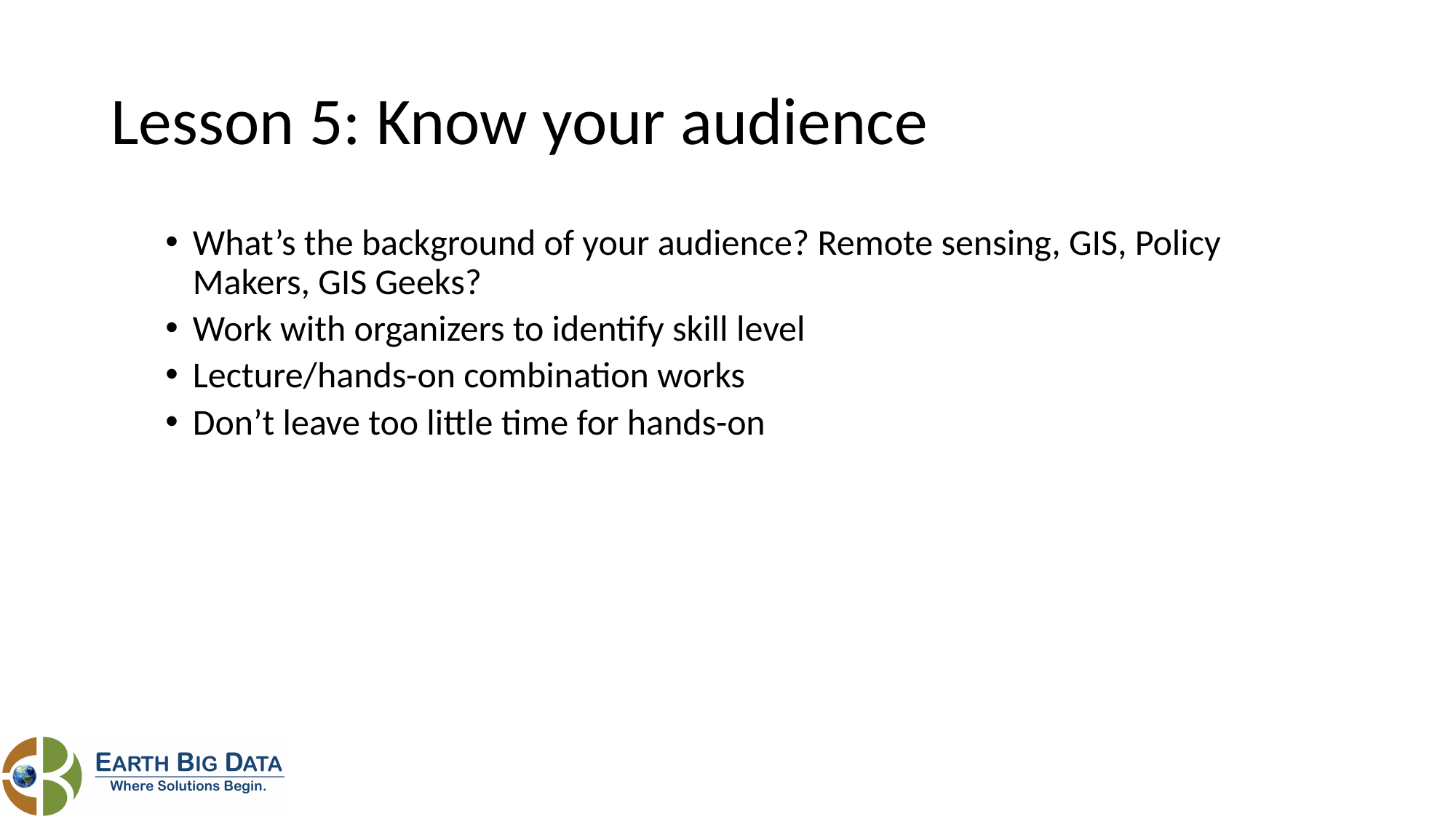

# Lesson 5: Know your audience
What’s the background of your audience? Remote sensing, GIS, Policy Makers, GIS Geeks?
Work with organizers to identify skill level
Lecture/hands-on combination works
Don’t leave too little time for hands-on